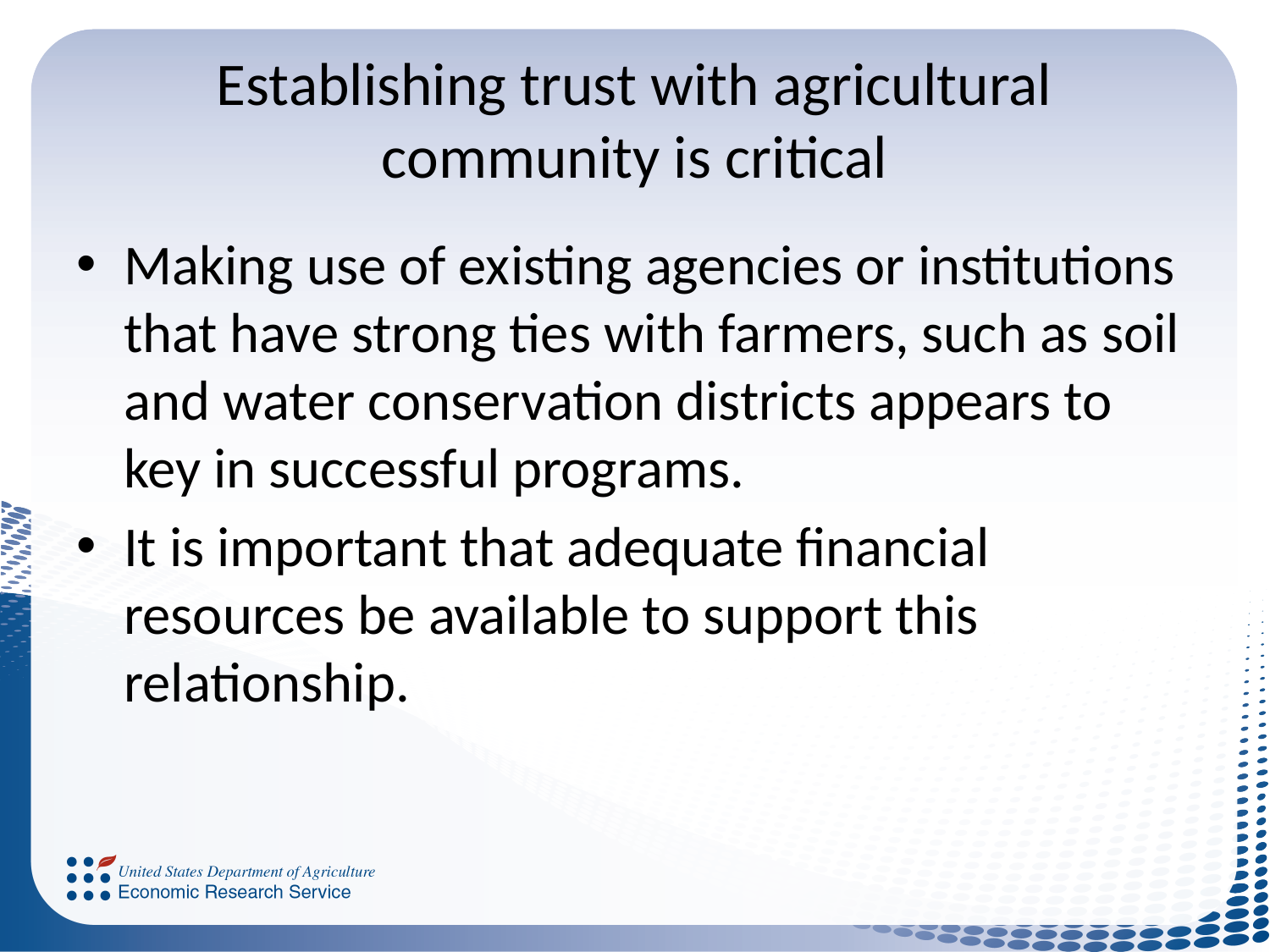

# Establishing trust with agricultural community is critical
Making use of existing agencies or institutions that have strong ties with farmers, such as soil and water conservation districts appears to key in successful programs.
It is important that adequate financial resources be available to support this relationship.